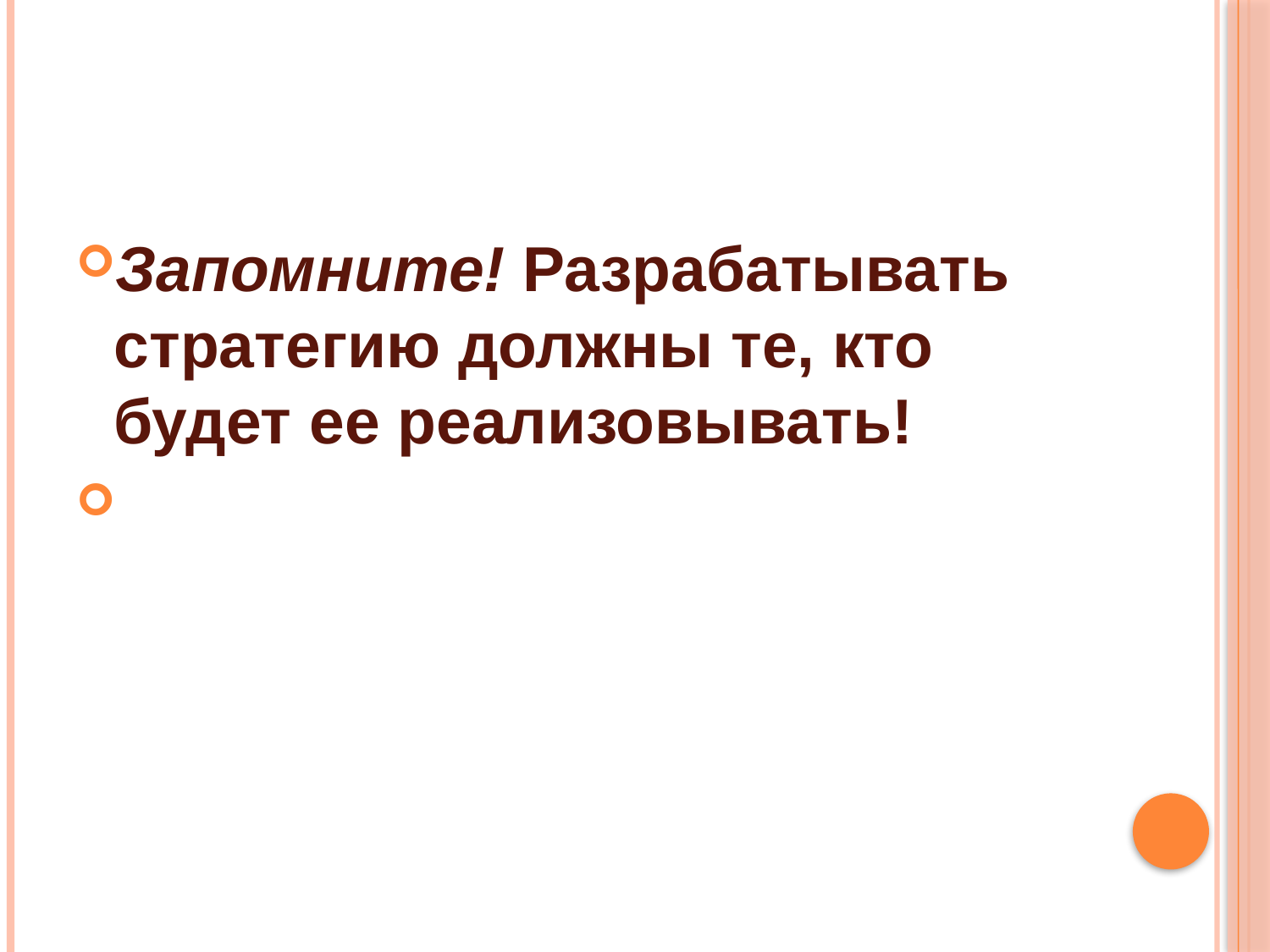

#
Запомните! Разрабатывать стратегию должны те, кто будет ее реализовывать!